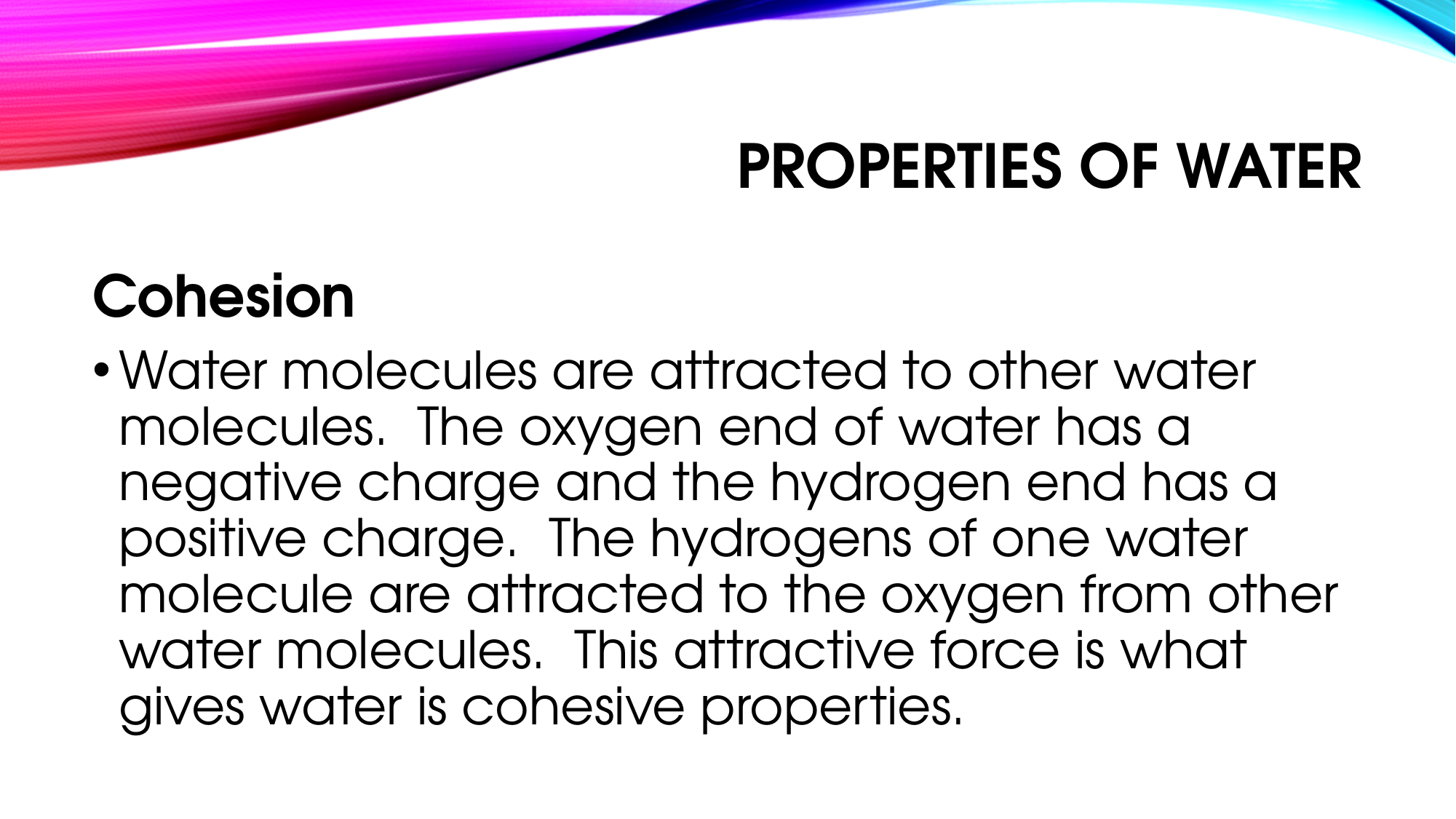

# Properties of water
Cohesion
Water molecules are attracted to other water molecules.  The oxygen end of water has a negative charge and the hydrogen end has a positive charge.  The hydrogens of one water molecule are attracted to the oxygen from other water molecules.  This attractive force is what gives water is cohesive properties.